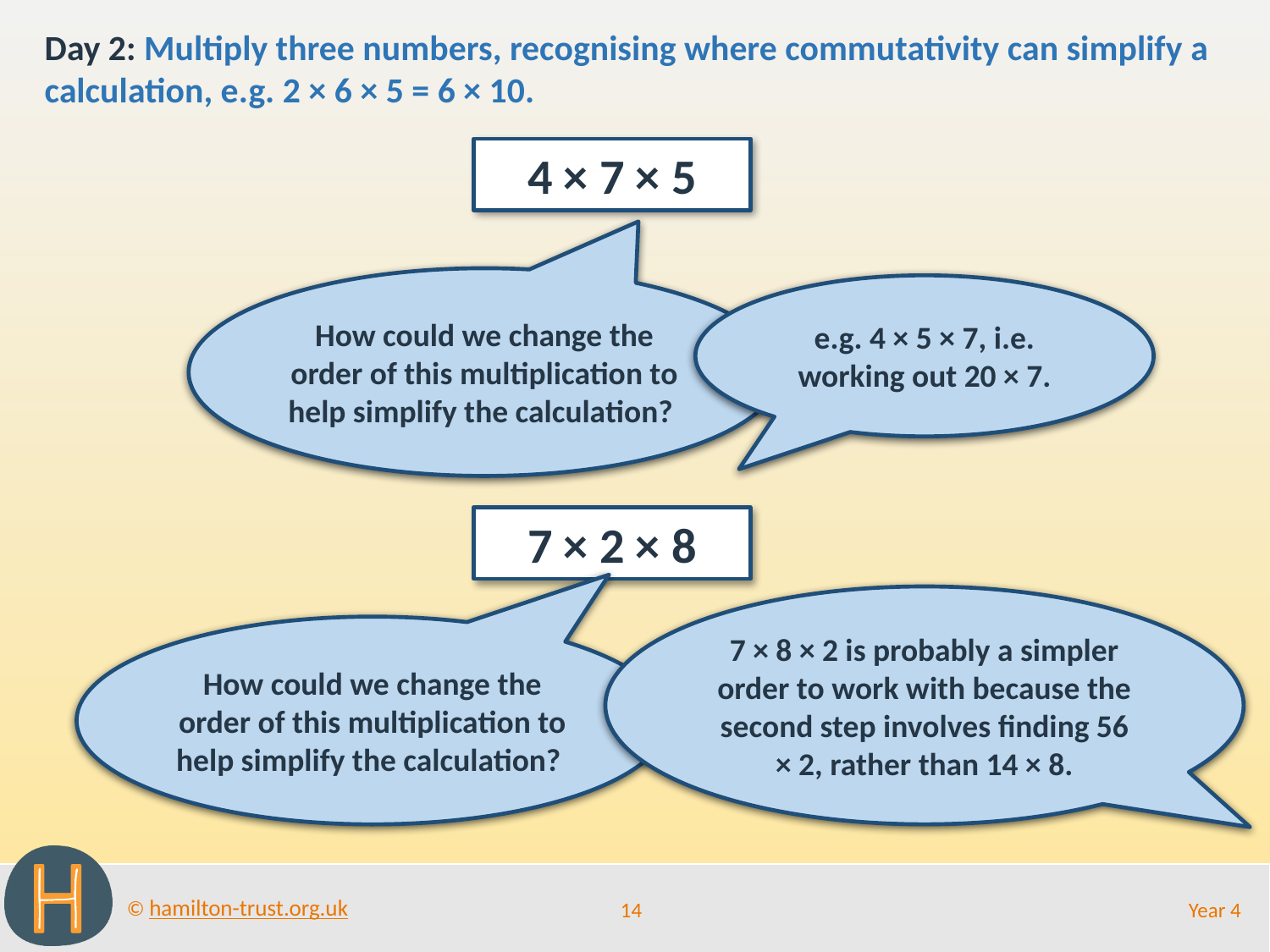

Day 2: Multiply three numbers, recognising where commutativity can simplify a calculation, e.g. 2 × 6 × 5 = 6 × 10.
4 × 7 × 5
How could we change the order of this multiplication to help simplify the calculation?
e.g. 4 × 5 × 7, i.e. working out 20 × 7.
7 × 2 × 8
7 × 8 × 2 is probably a simpler order to work with because the second step involves finding 56 × 2, rather than 14 × 8.
How could we change the order of this multiplication to help simplify the calculation?
14
Year 4